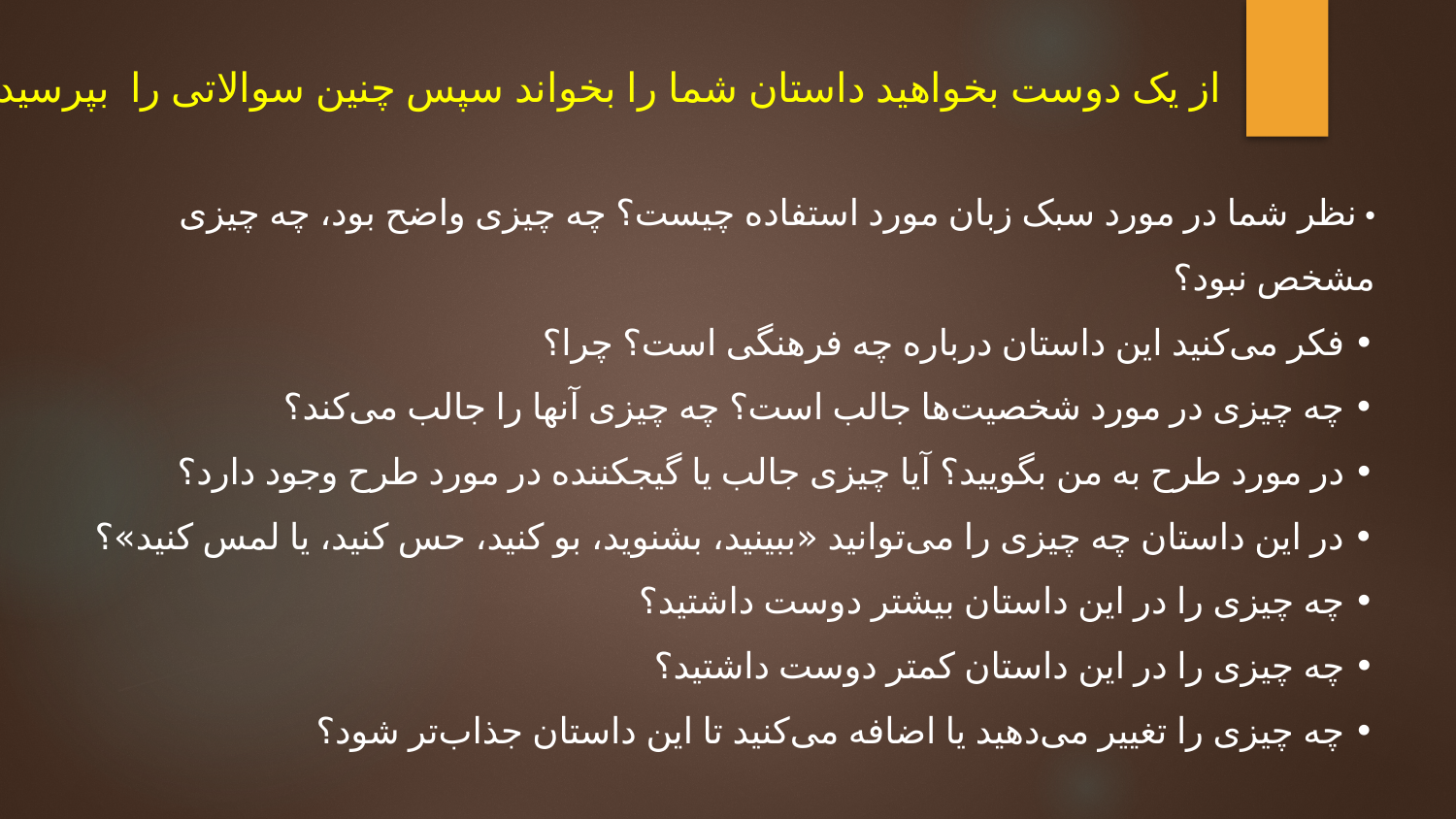

# از یک دوست بخواهید داستان شما را بخواند سپس چنین سوالاتی را  بپرسید:

• نظر شما در مورد سبک زبان مورد استفاده چیست؟ چه چیزی واضح بود، چه چیزی مشخص نبود؟
• فکر می‌کنید این داستان درباره چه فرهنگی است؟ چرا؟
• چه چیزی در مورد شخصیت‌ها جالب است؟ چه چیزی آنها را جالب می‌کند؟
• در مورد طرح به من بگویید؟ آیا چیزی جالب یا گیج‎کننده در مورد طرح وجود دارد؟
• در این داستان چه چیزی را می‌توانید «ببینید، بشنوید، بو کنید، حس کنید، یا لمس کنید»؟
• چه چیزی را در این داستان بیشتر دوست داشتید؟
• چه چیزی را در این داستان کمتر دوست داشتید؟
• چه چیزی را تغییر می‌دهید یا اضافه می‌کنید تا این داستان جذاب‌تر شود؟